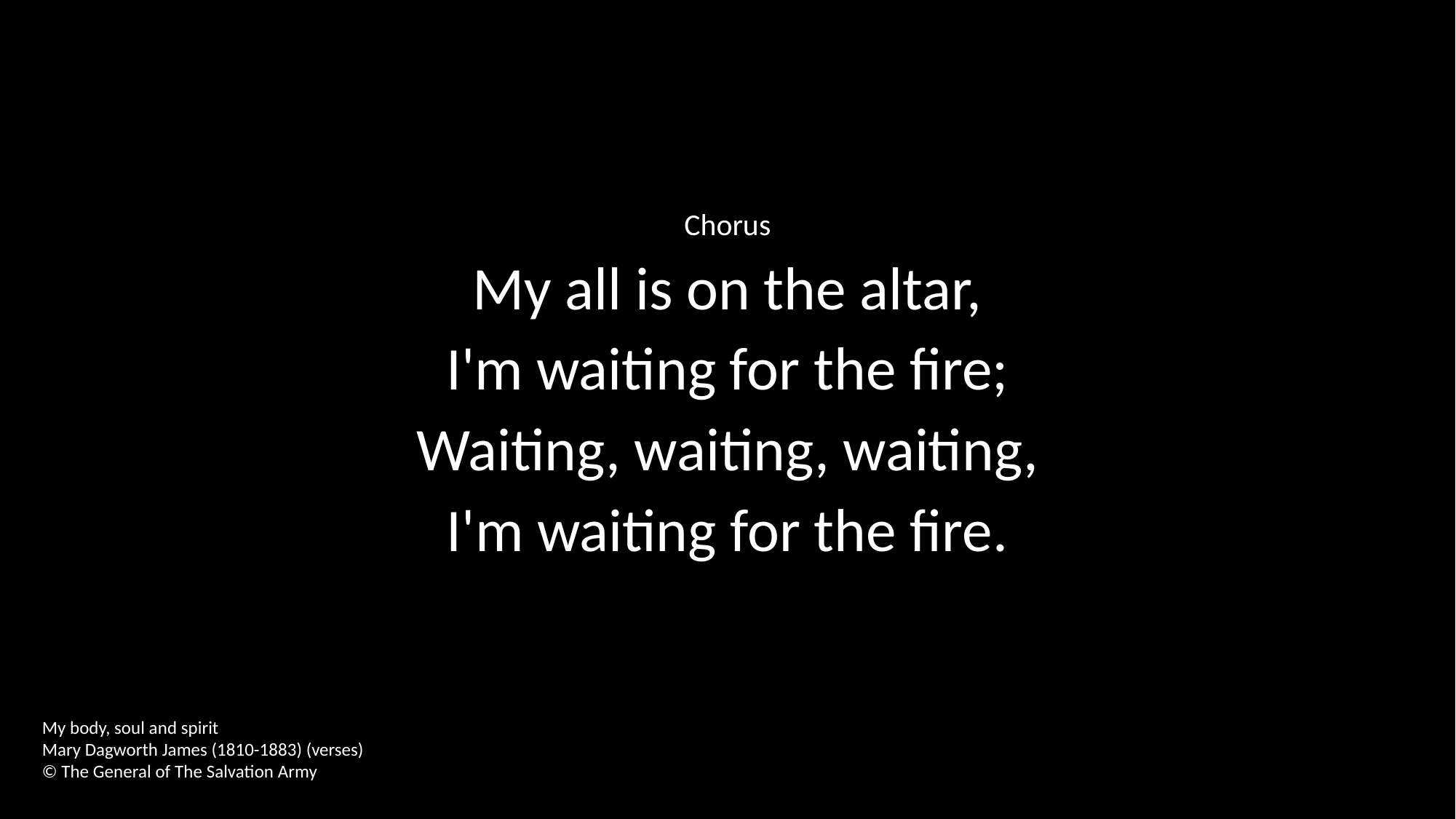

Chorus
My all is on the altar,
I'm waiting for the fire;
Waiting, waiting, waiting,
I'm waiting for the fire.

My body, soul and spirit
Mary Dagworth James (1810-1883) (verses)
© The General of The Salvation Army